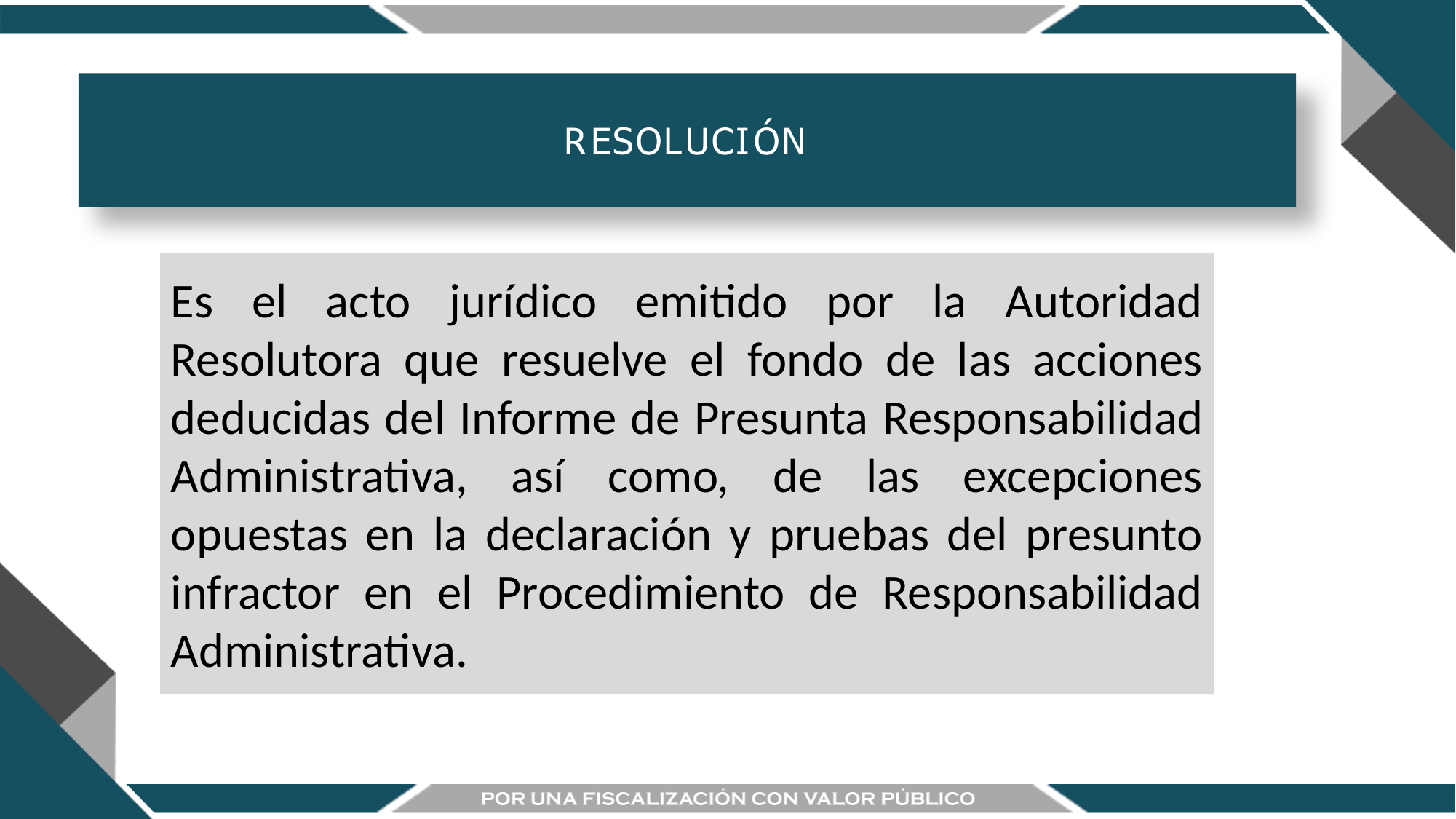

RESOLUCIÓN
Es el acto jurídico emitido por la Autoridad Resolutora que resuelve el fondo de las acciones deducidas del Informe de Presunta Responsabilidad Administrativa, así como, de las excepciones opuestas en la declaración y pruebas del presunto infractor en el Procedimiento de Responsabilidad Administrativa.